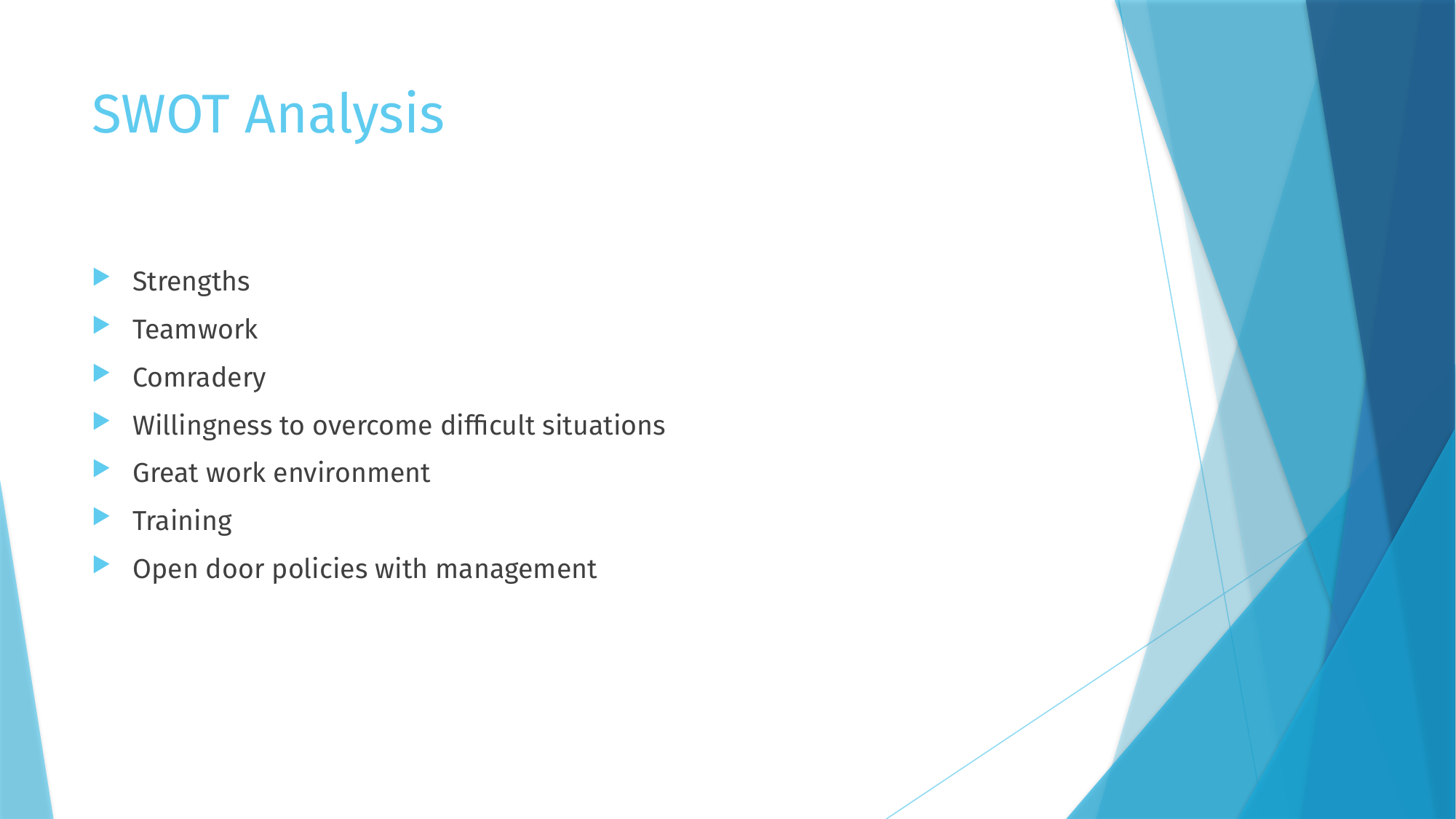

# SWOT Analysis
Strengths
Teamwork
Comradery
Willingness to overcome difficult situations
Great work environment
Training
Open door policies with management